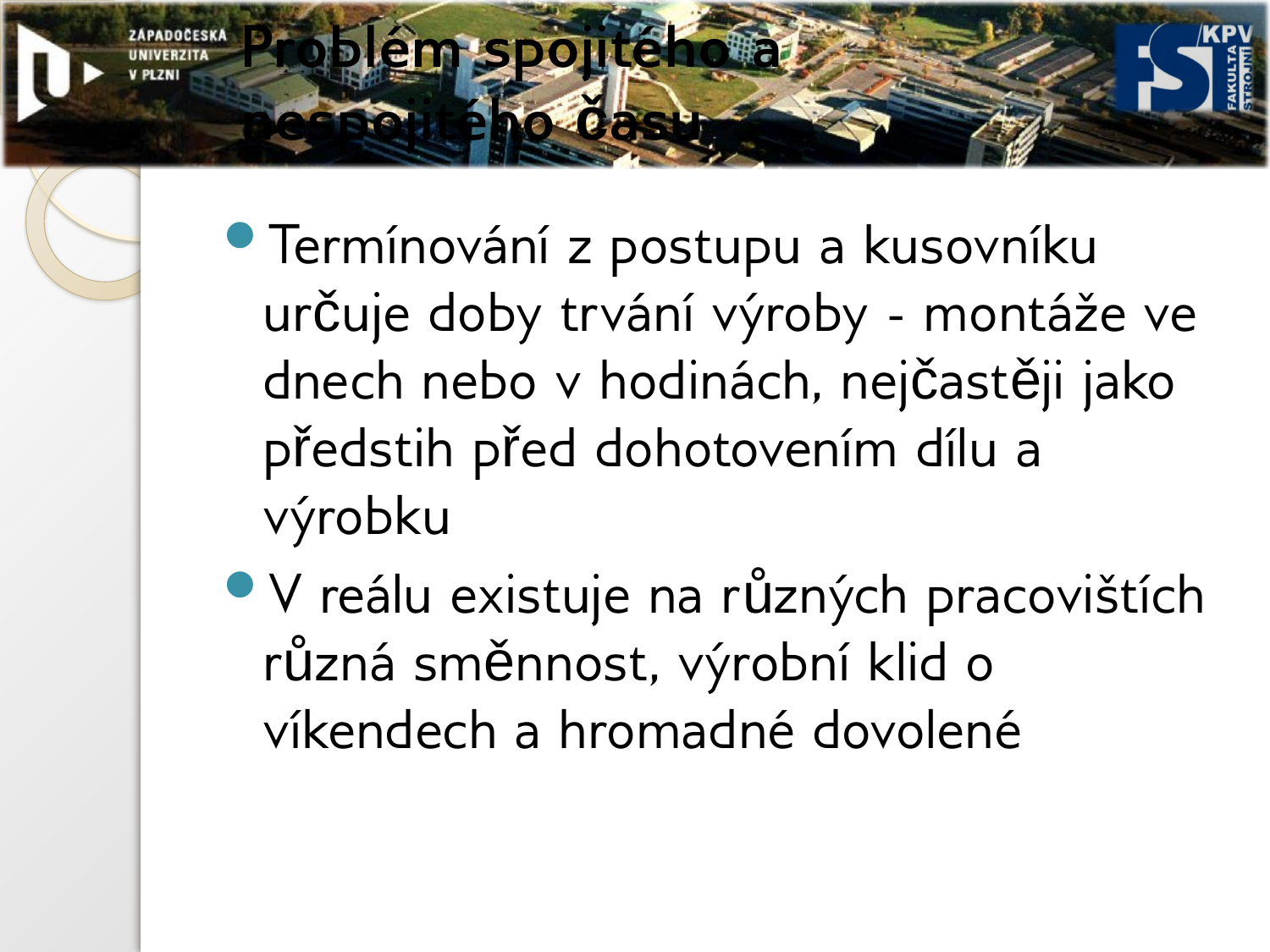

# Problém spojitého a nespojitého času
Termínování z postupu a kusovníku určuje doby trvání výroby - montáže ve dnech nebo v hodinách, nejčastěji jako předstih před dohotovením dílu a výrobku
V reálu existuje na různých pracovištích různá směnnost, výrobní klid o víkendech a hromadné dovolené